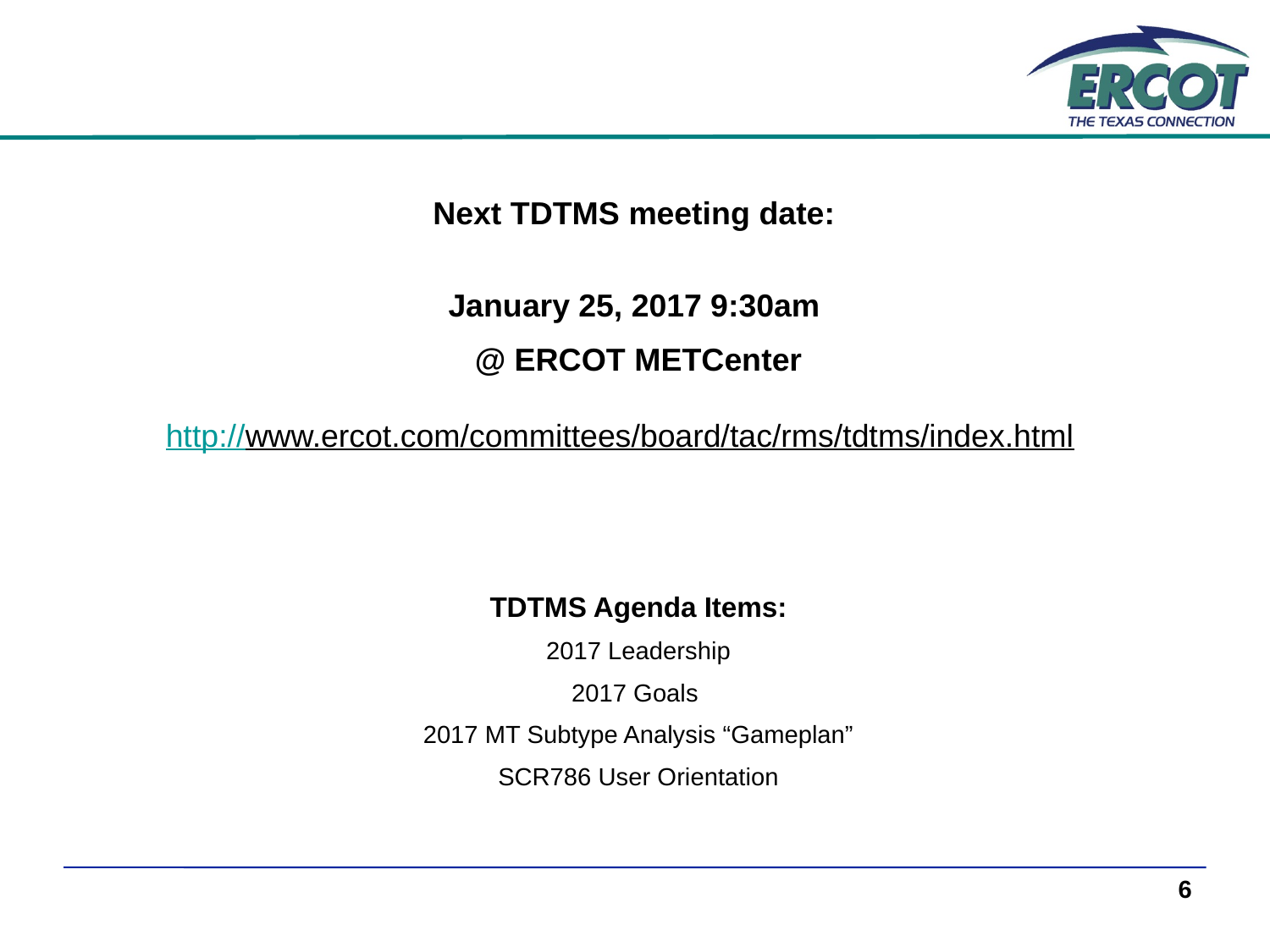

Next TDTMS meeting date:
January 25, 2017 9:30am
@ ERCOT METCenter

TDTMS Agenda Items:
2017 Leadership
2017 Goals
2017 MT Subtype Analysis “Gameplan”
SCR786 User Orientation
http://www.ercot.com/committees/board/tac/rms/tdtms/index.html

6